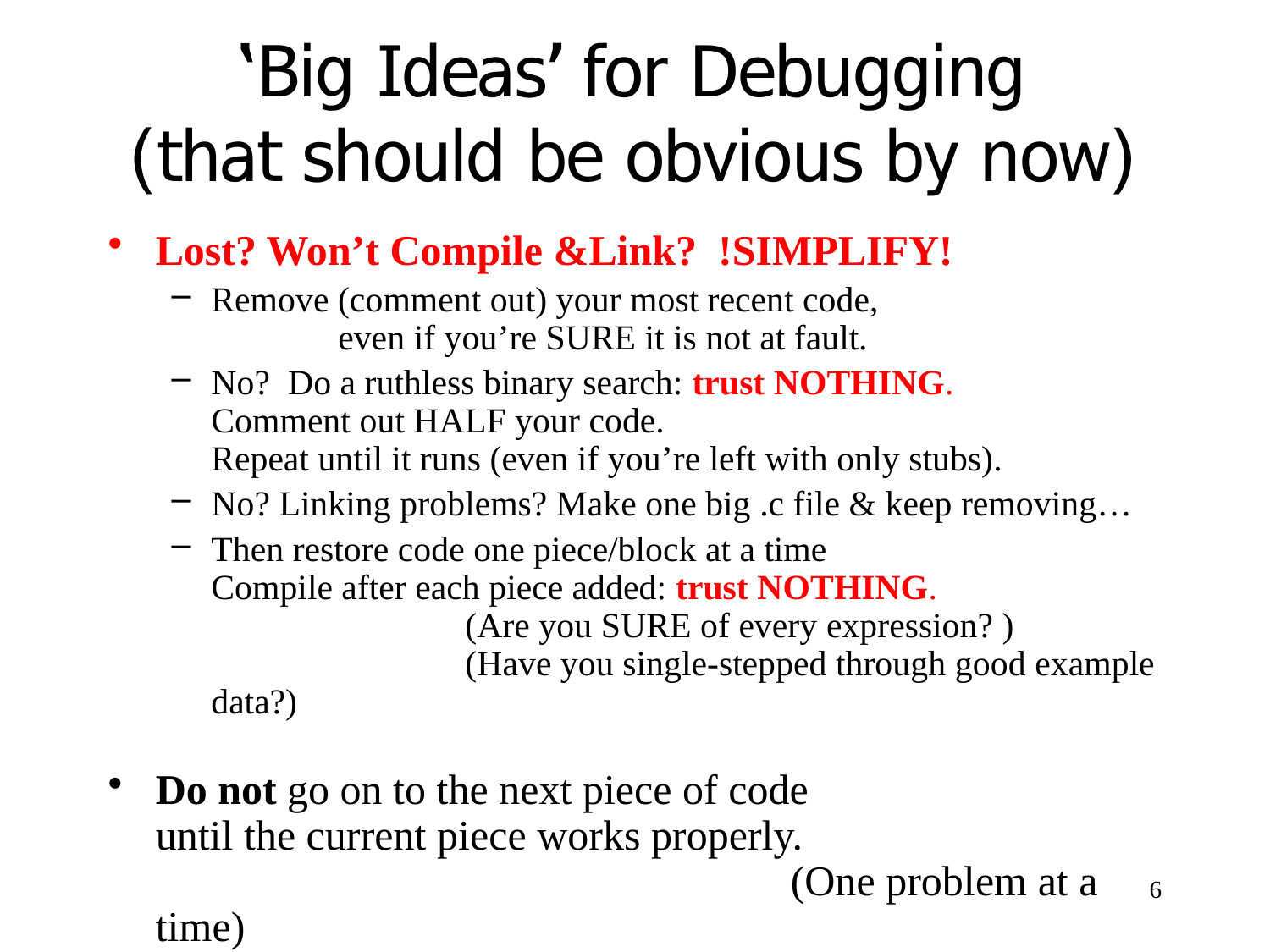

# ‘Big Ideas’ for Debugging (that should be obvious by now)
Lost? Won’t Compile &Link?  !SIMPLIFY!
Remove (comment out) your most recent code,
	even if you’re SURE it is not at fault.
No?  Do a ruthless binary search: trust NOTHING.
Comment out HALF your code.
Repeat until it runs (even if you’re left with only stubs).
No? Linking problems? Make one big .c file & keep removing…
Then restore code one piece/block at a time
Compile after each piece added: trust NOTHING.
		(Are you SURE of every expression? )
		(Have you single-stepped through good example data?)
Do not go on to the next piece of code
until the current piece works properly.
					(One problem at a time)

6